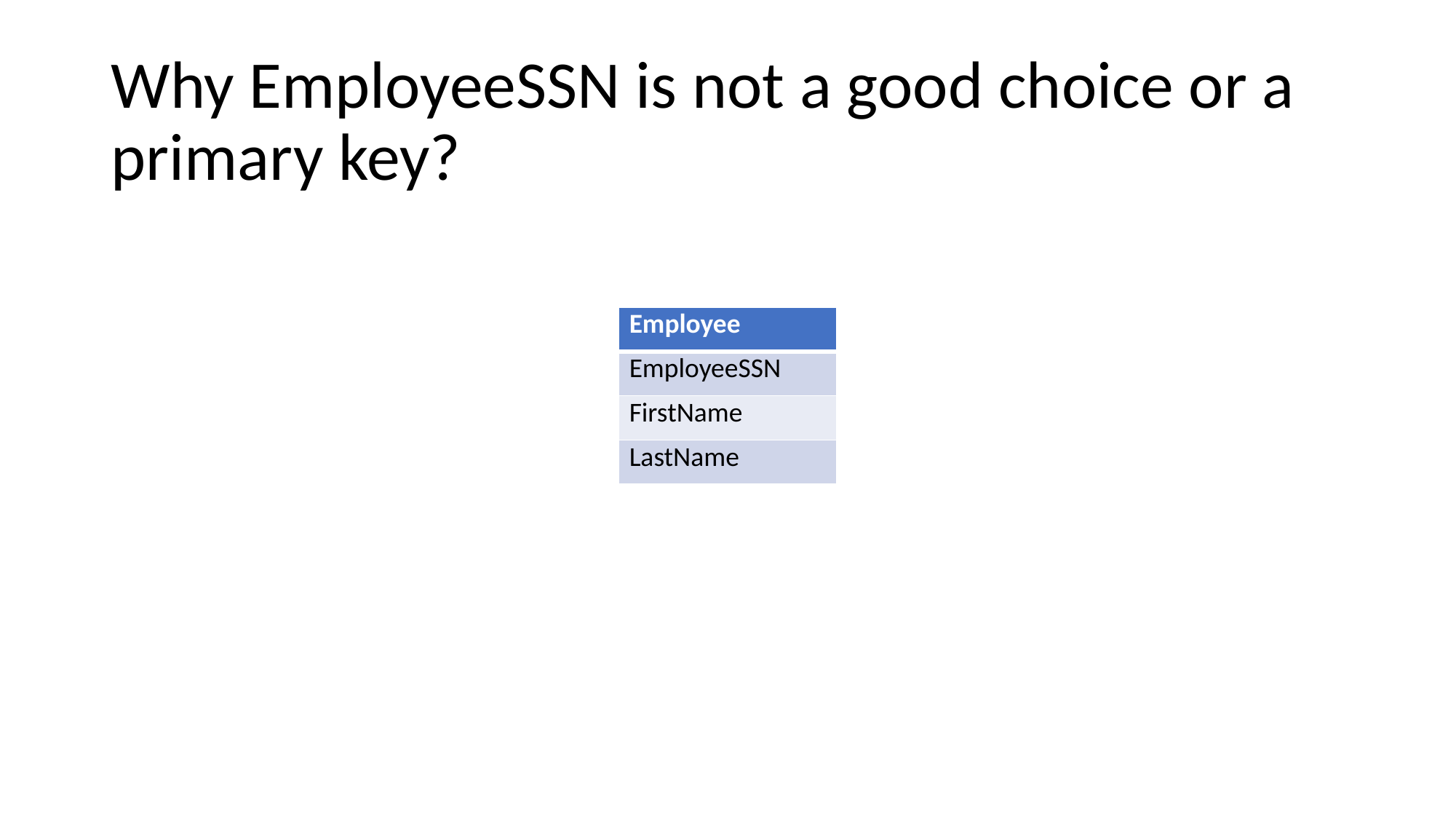

# Why EmployeeSSN is not a good choice or a primary key?
| Employee |
| --- |
| EmployeeSSN |
| FirstName |
| LastName |